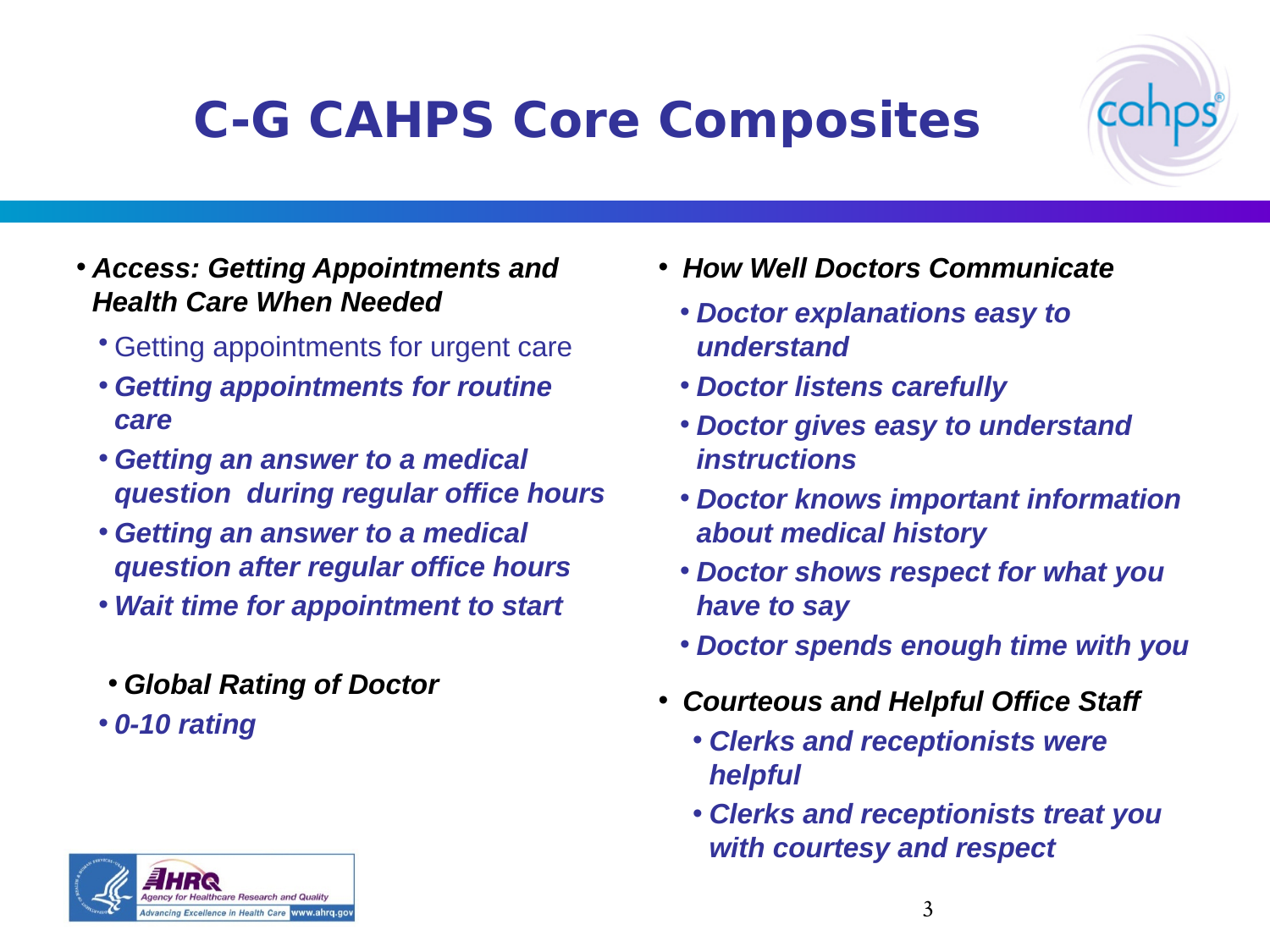

# C-G CAHPS Core Composites
Access: Getting Appointments and Health Care When Needed
Getting appointments for urgent care
Getting appointments for routine care
Getting an answer to a medical question  during regular office hours
Getting an answer to a medical question after regular office hours
Wait time for appointment to start

Global Rating of Doctor
0-10 rating
How Well Doctors Communicate
Doctor explanations easy to understand
Doctor listens carefully
Doctor gives easy to understand instructions
Doctor knows important information about medical history
Doctor shows respect for what you have to say
Doctor spends enough time with you
Courteous and Helpful Office Staff
Clerks and receptionists were helpful
Clerks and receptionists treat you with courtesy and respect
3